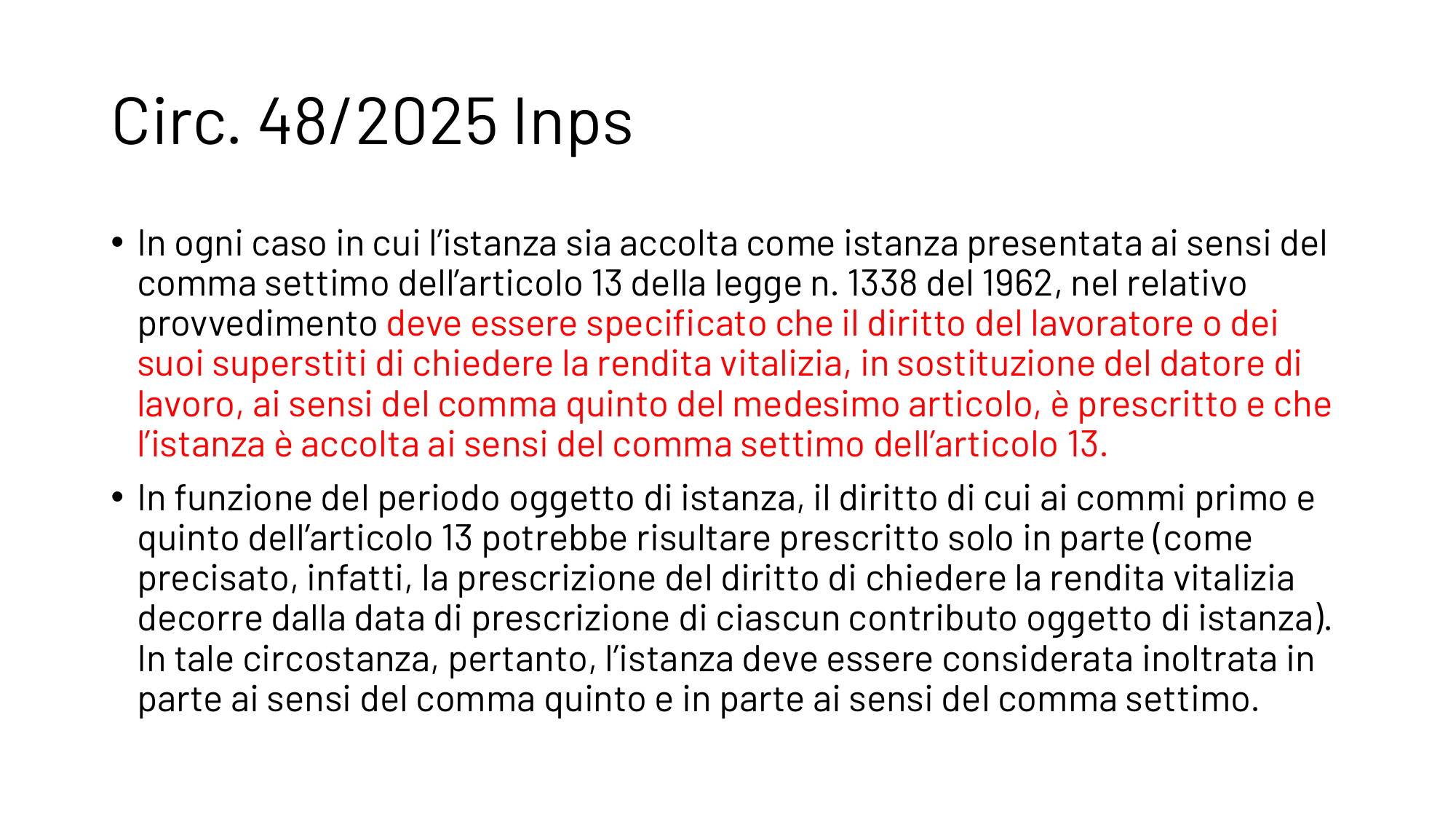

# Circ. 48/2025 Inps
In ogni caso in cui l’istanza sia accolta come istanza presentata ai sensi del comma settimo dell’articolo 13 della legge n. 1338 del 1962, nel relativo provvedimento deve essere specificato che il diritto del lavoratore o dei suoi superstiti di chiedere la rendita vitalizia, in sostituzione del datore di lavoro, ai sensi del comma quinto del medesimo articolo, è prescritto e che l’istanza è accolta ai sensi del comma settimo dell’articolo 13.
In funzione del periodo oggetto di istanza, il diritto di cui ai commi primo e quinto dell’articolo 13 potrebbe risultare prescritto solo in parte (come precisato, infatti, la prescrizione del diritto di chiedere la rendita vitalizia decorre dalla data di prescrizione di ciascun contributo oggetto di istanza). In tale circostanza, pertanto, l’istanza deve essere considerata inoltrata in parte ai sensi del comma quinto e in parte ai sensi del comma settimo.